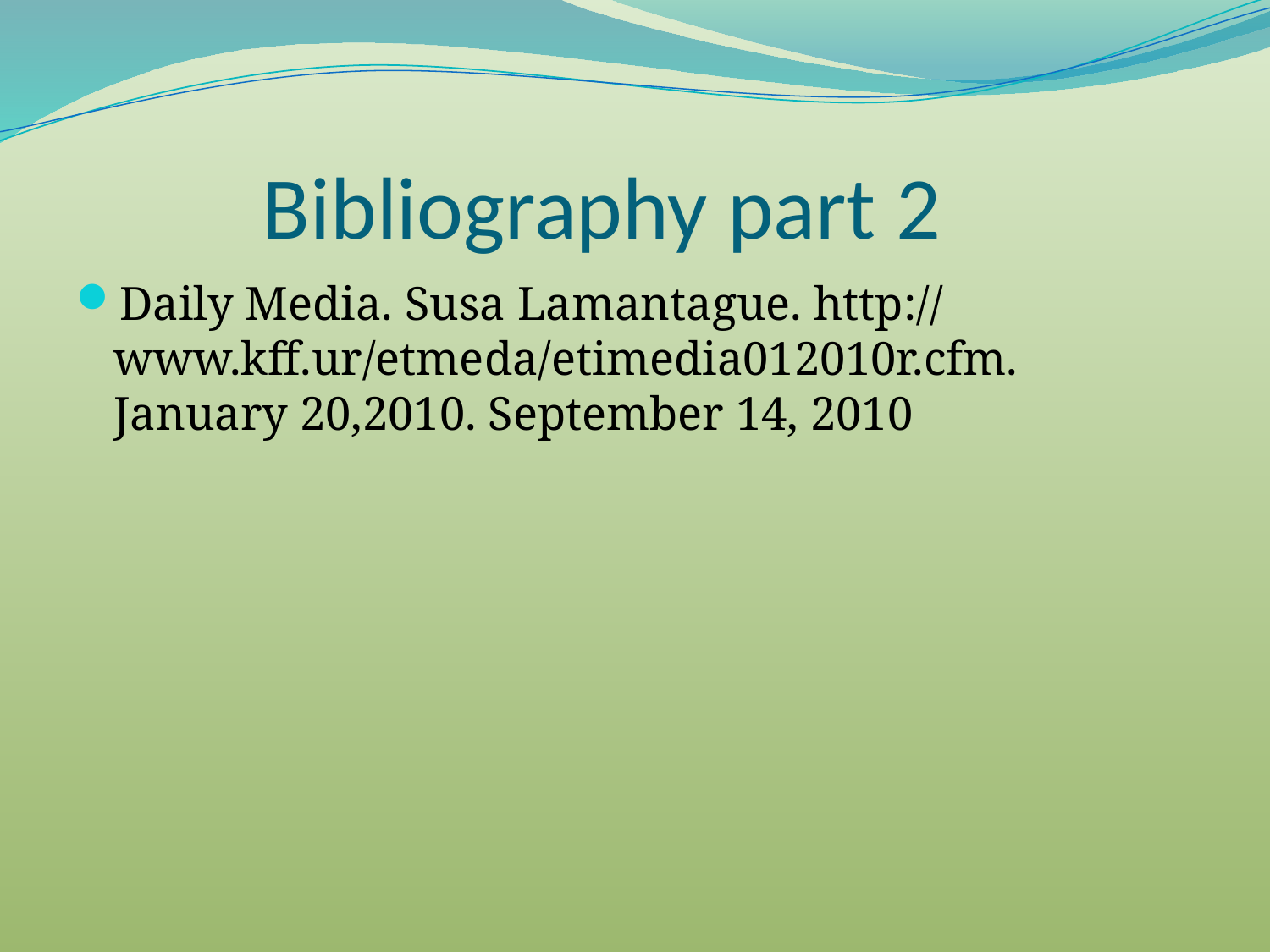

# Bibliography part 2
Daily Media. Susa Lamantague. http:// www.kff.ur/etmeda/etimedia012010r.cfm. January 20,2010. September 14, 2010